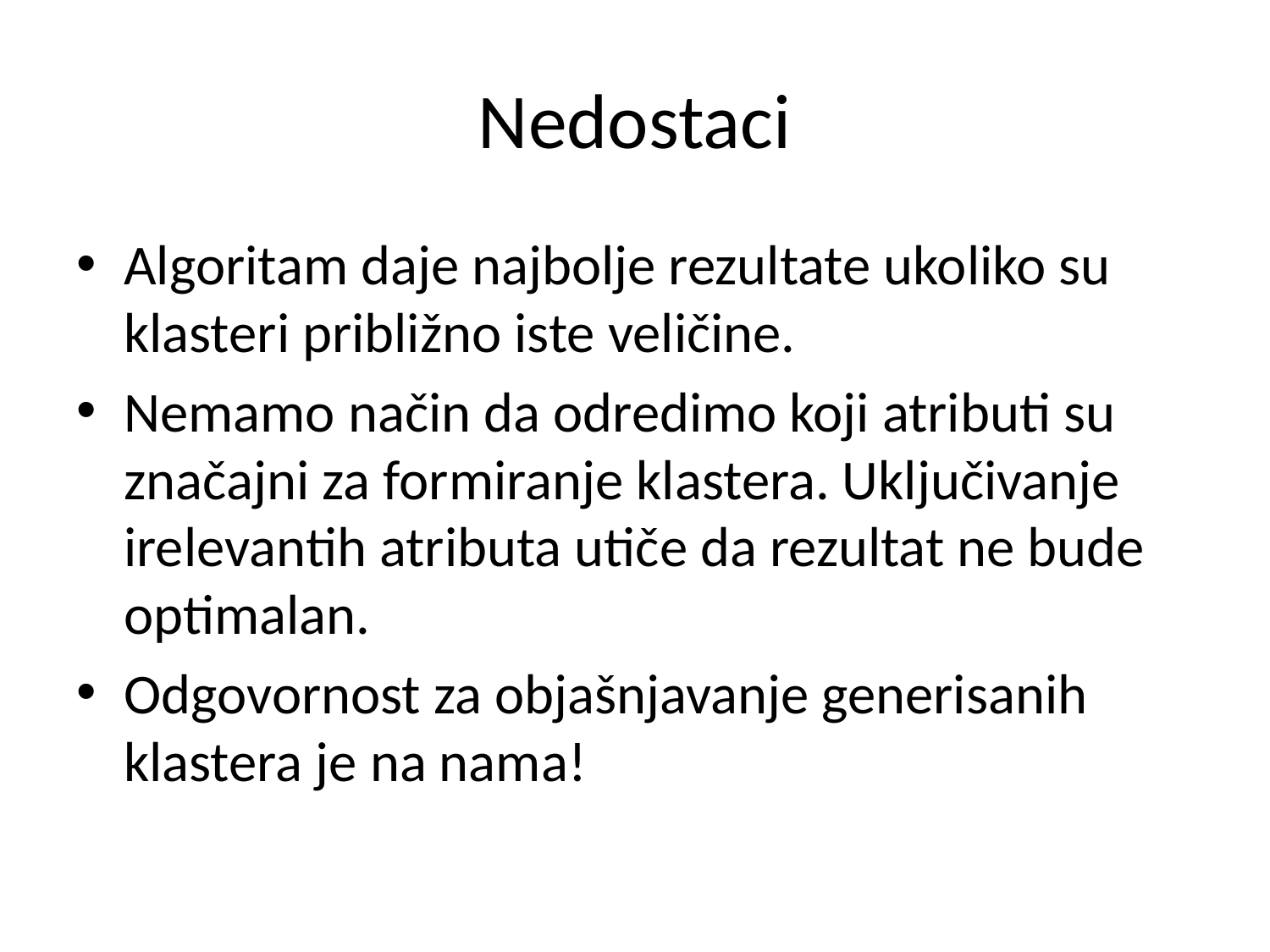

# Nedostaci
Algoritam daje najbolje rezultate ukoliko su klasteri približno iste veličine.
Nemamo način da odredimo koji atributi su značajni za formiranje klastera. Uključivanje irelevantih atributa utiče da rezultat ne bude optimalan.
Odgovornost za objašnjavanje generisanih klastera je na nama!